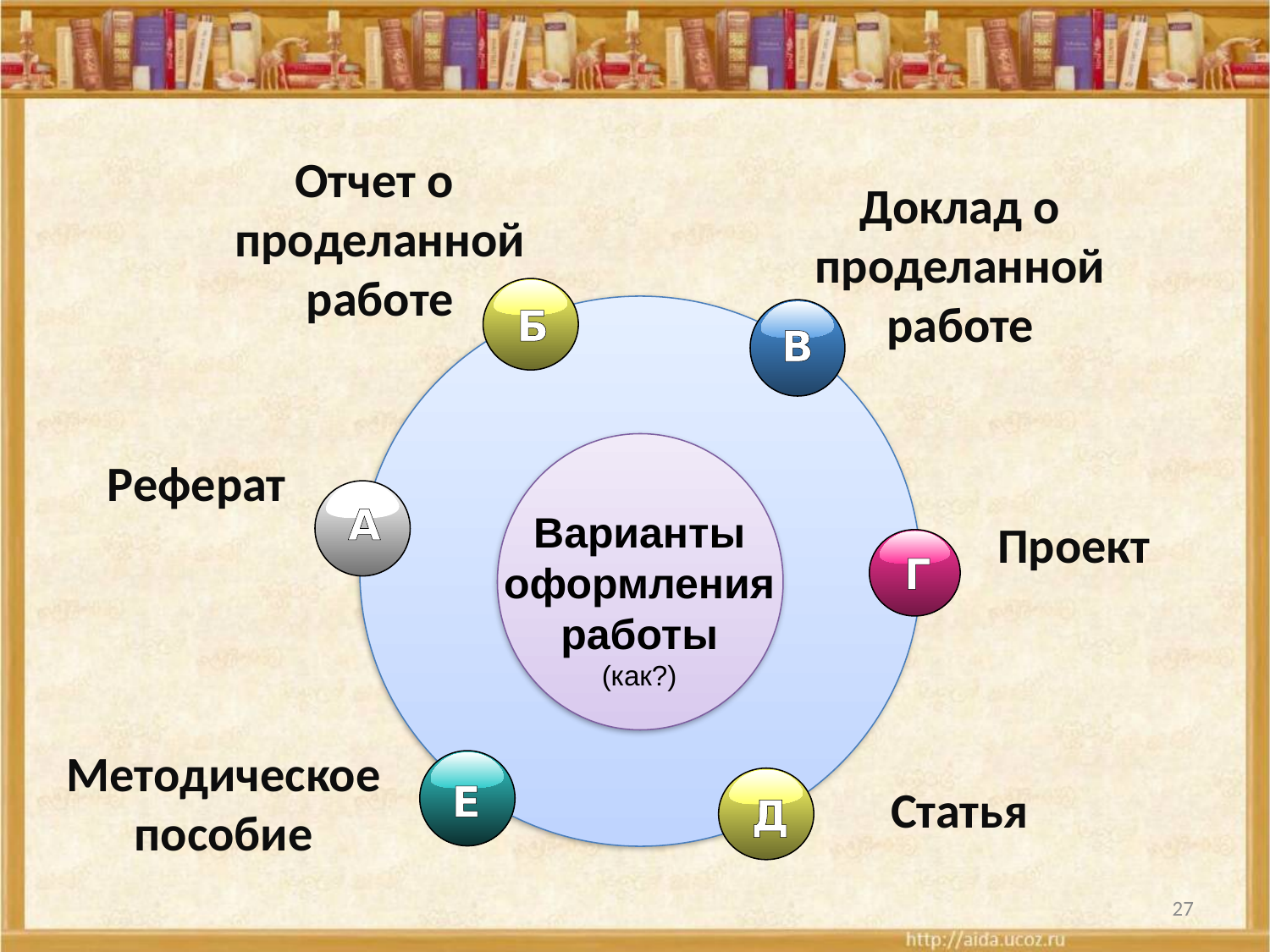

Отчет о
проделанной
работе
Доклад о проделанной работе

Б

В

Реферат

А
Варианты
оформления
работы
(как?)
Проект

Г
Методическое пособие

Е

Д
Статья
27